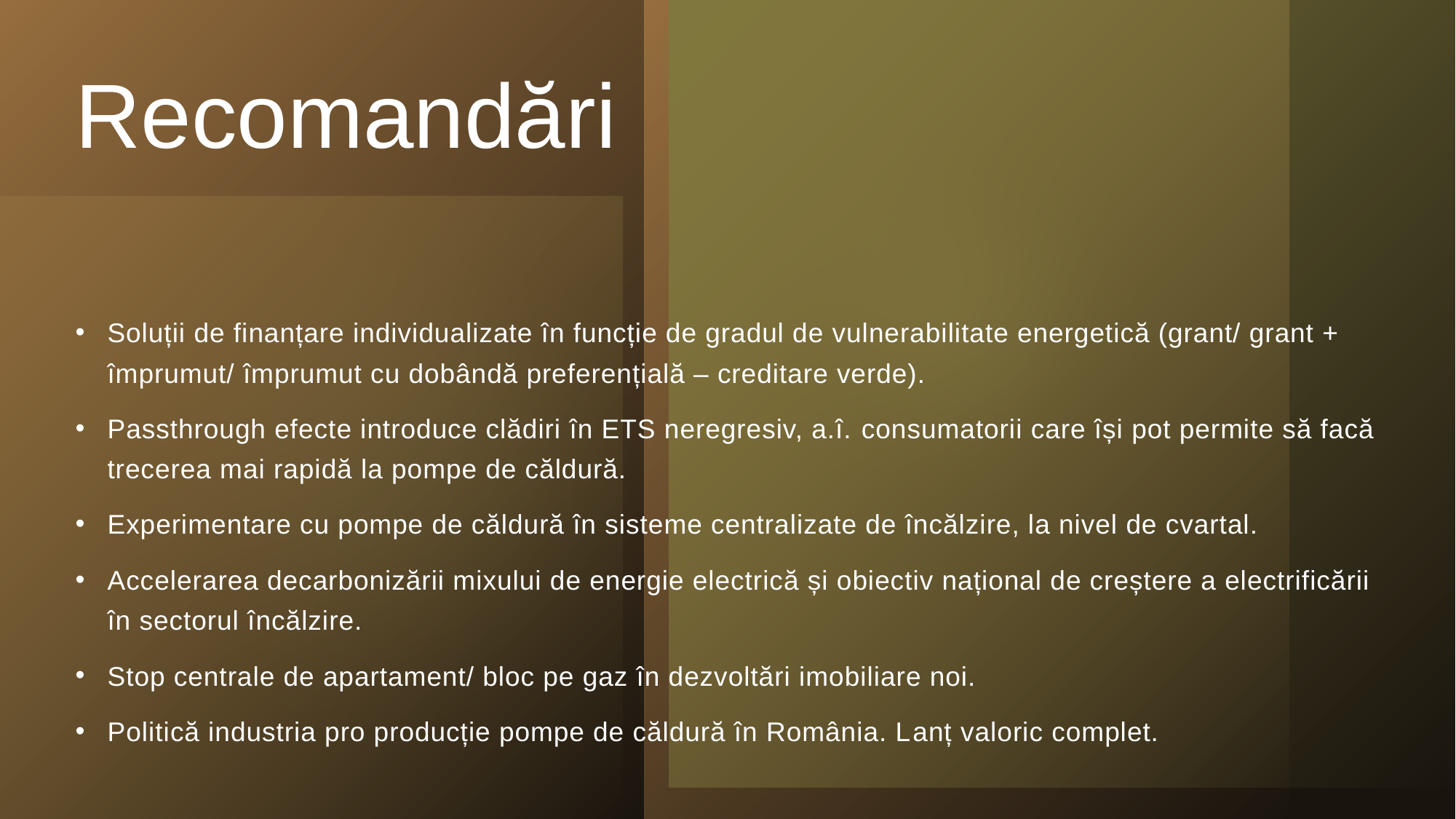

# Recomandări
Soluții de finanțare individualizate în funcție de gradul de vulnerabilitate energetică (grant/ grant + împrumut/ împrumut cu dobândă preferențială – creditare verde).
Passthrough efecte introduce clădiri în ETS neregresiv, a.î. consumatorii care își pot permite să facă trecerea mai rapidă la pompe de căldură.
Experimentare cu pompe de căldură în sisteme centralizate de încălzire, la nivel de cvartal.
Accelerarea decarbonizării mixului de energie electrică și obiectiv național de creștere a electrificării în sectorul încălzire.
Stop centrale de apartament/ bloc pe gaz în dezvoltări imobiliare noi.
Politică industria pro producție pompe de căldură în România. Lanț valoric complet.